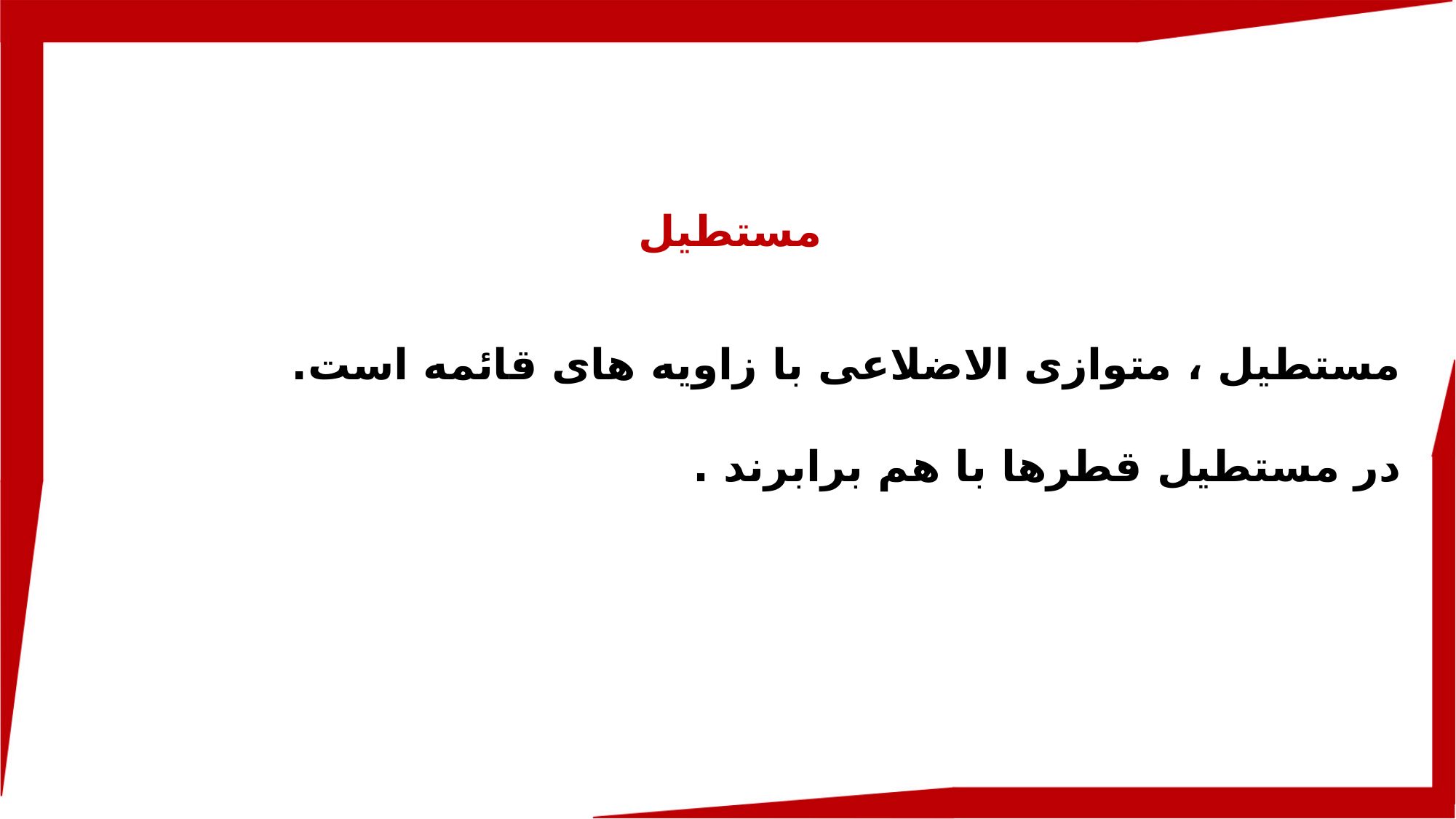

مستطیل
مستطیل ، متوازی الاضلاعی با زاویه های قائمه است.
در مستطیل قطرها با هم برابرند .